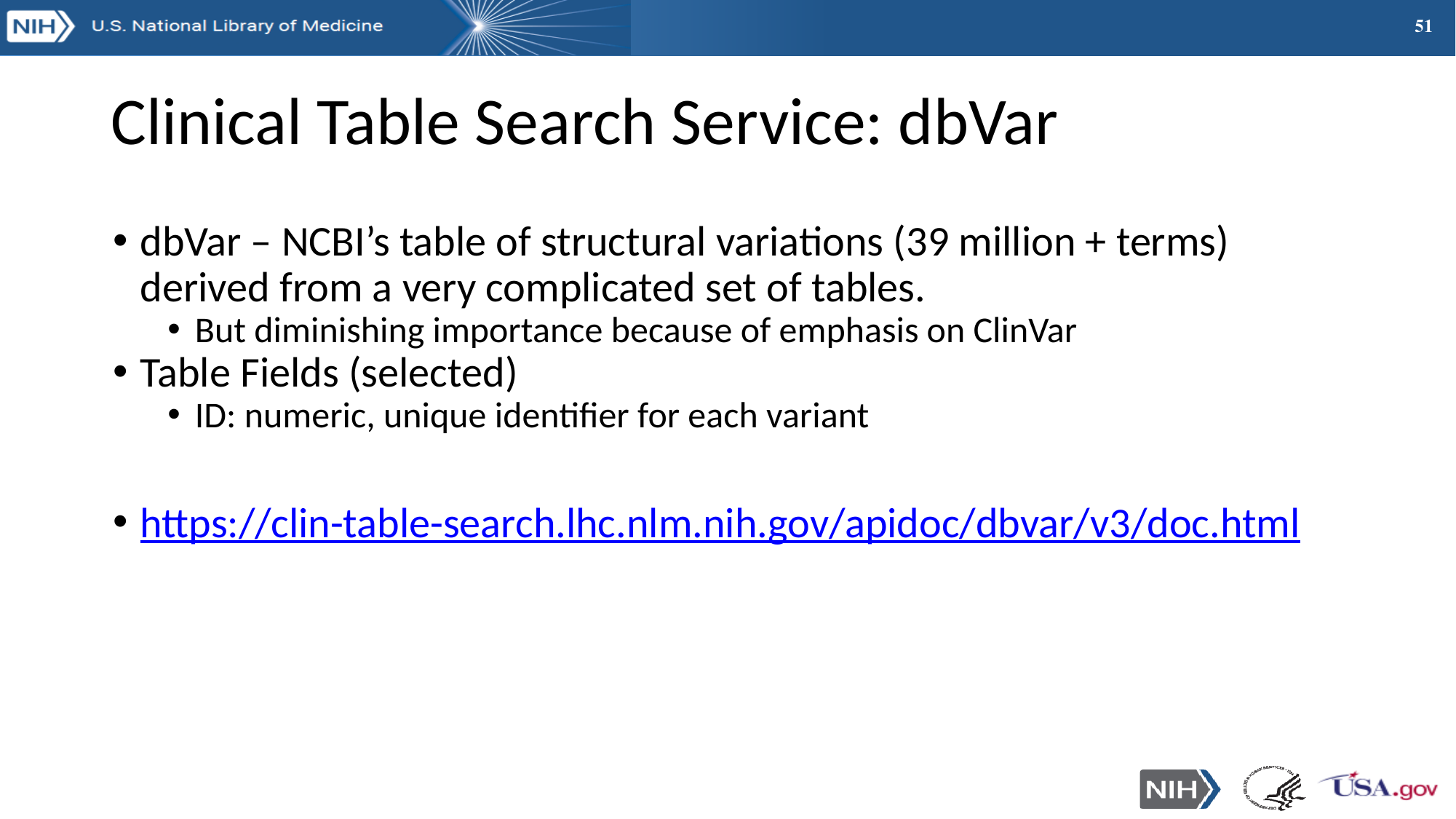

# Clinical Table Search Service: dbVar
dbVar – NCBI’s table of structural variations (39 million + terms) derived from a very complicated set of tables.
But diminishing importance because of emphasis on ClinVar
Table Fields (selected)
ID: numeric, unique identifier for each variant

https://clin-table-search.lhc.nlm.nih.gov/apidoc/dbvar/v3/doc.html